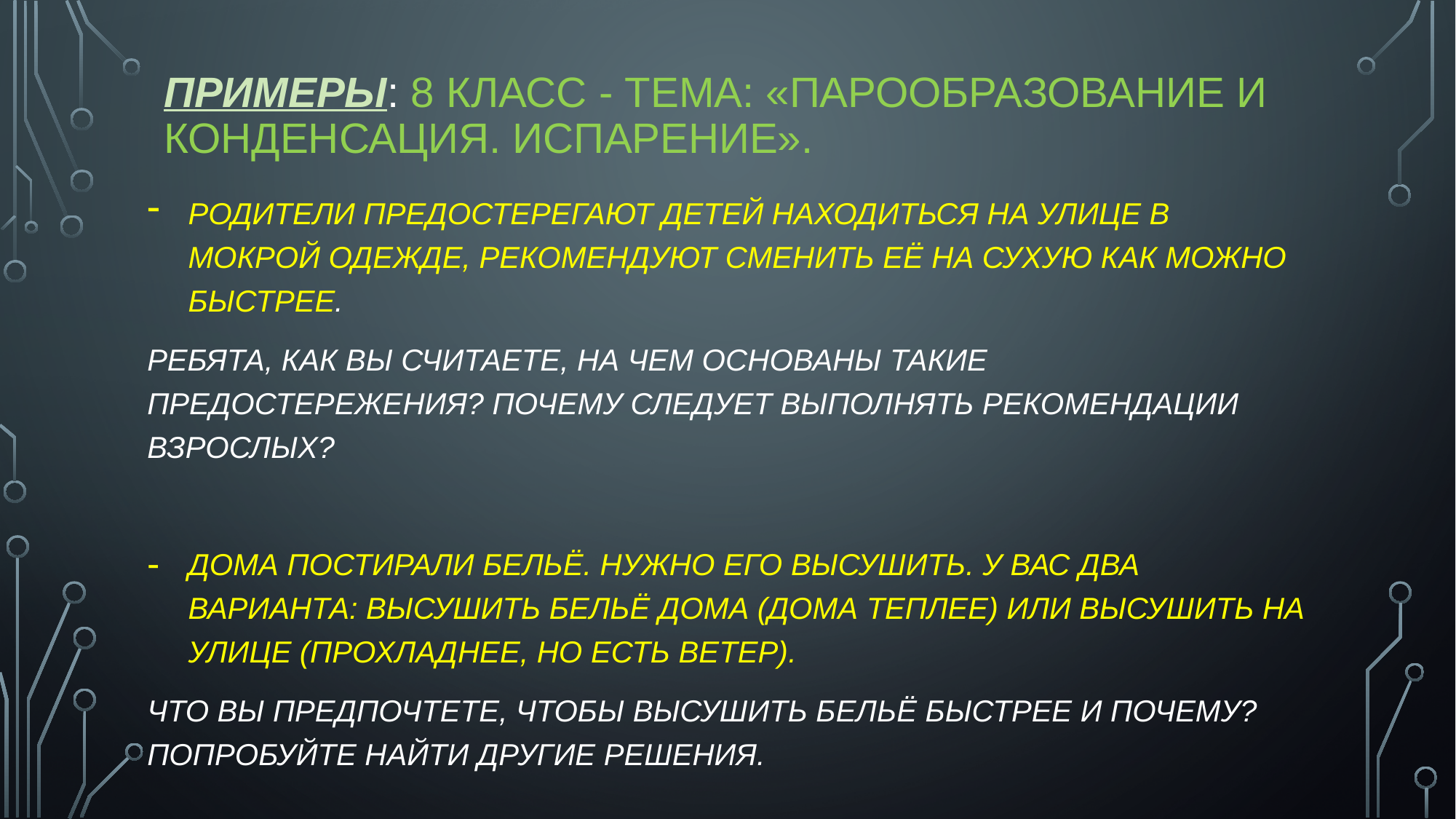

# Примеры: 8 класс - тема: «Парообразование и конденсация. Испарение».
Родители предостерегают детей находиться на улице в мокрой одежде, рекомендуют сменить её на сухую как можно быстрее.
Ребята, как вы считаете, на чем основаны такие предостережения? Почему следует выполнять рекомендации взрослых?

Дома постирали бельё. Нужно его высушить. У вас два варианта: высушить бельё дома (дома теплее) или высушить на улице (прохладнее, но есть ветер).
Что Вы предпочтете, чтобы высушить бельё быстрее и почему? Попробуйте найти другие решения.